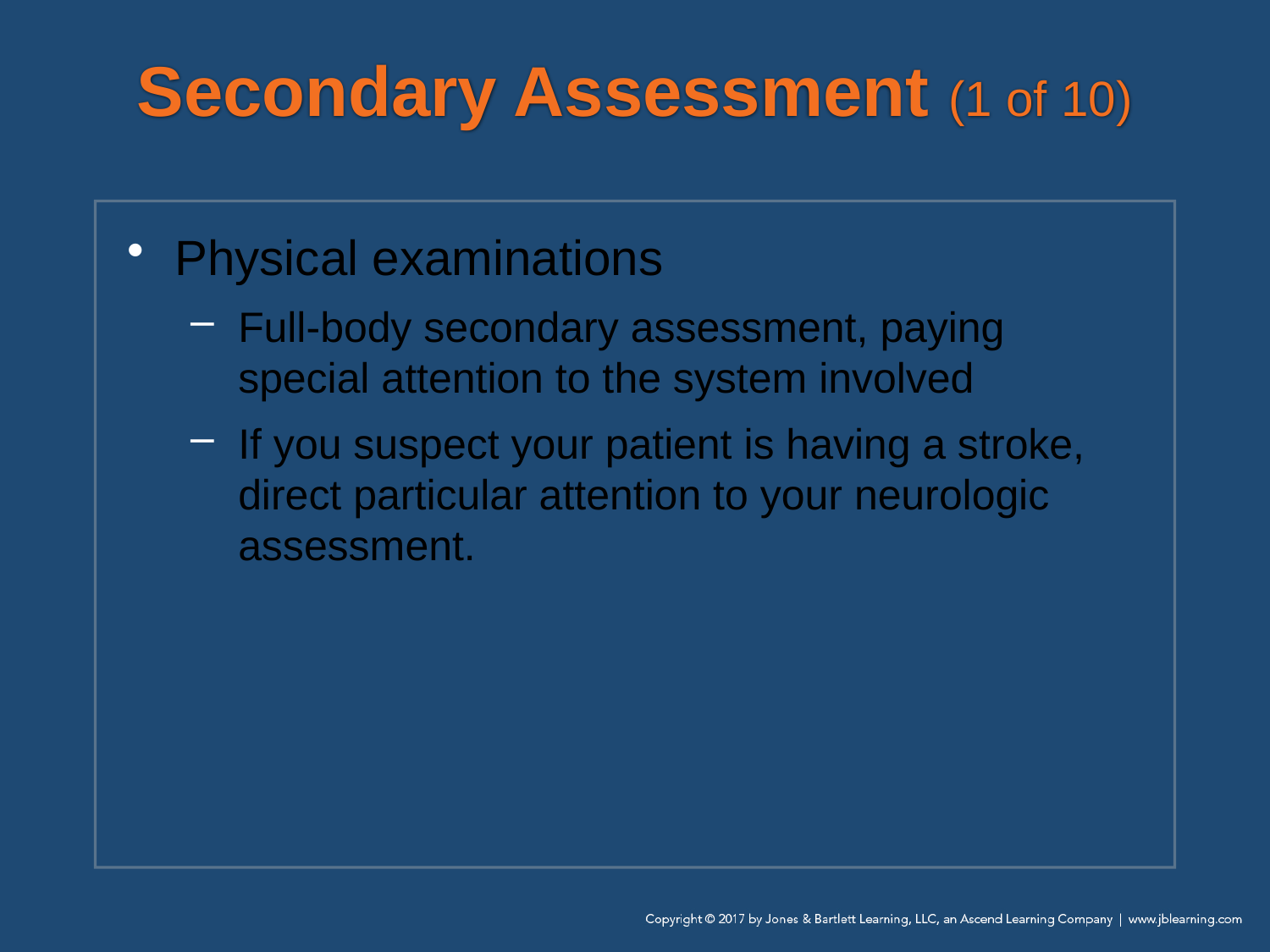

# Secondary Assessment (1 of 10)
Physical examinations
Full-body secondary assessment, paying special attention to the system involved
If you suspect your patient is having a stroke, direct particular attention to your neurologic assessment.